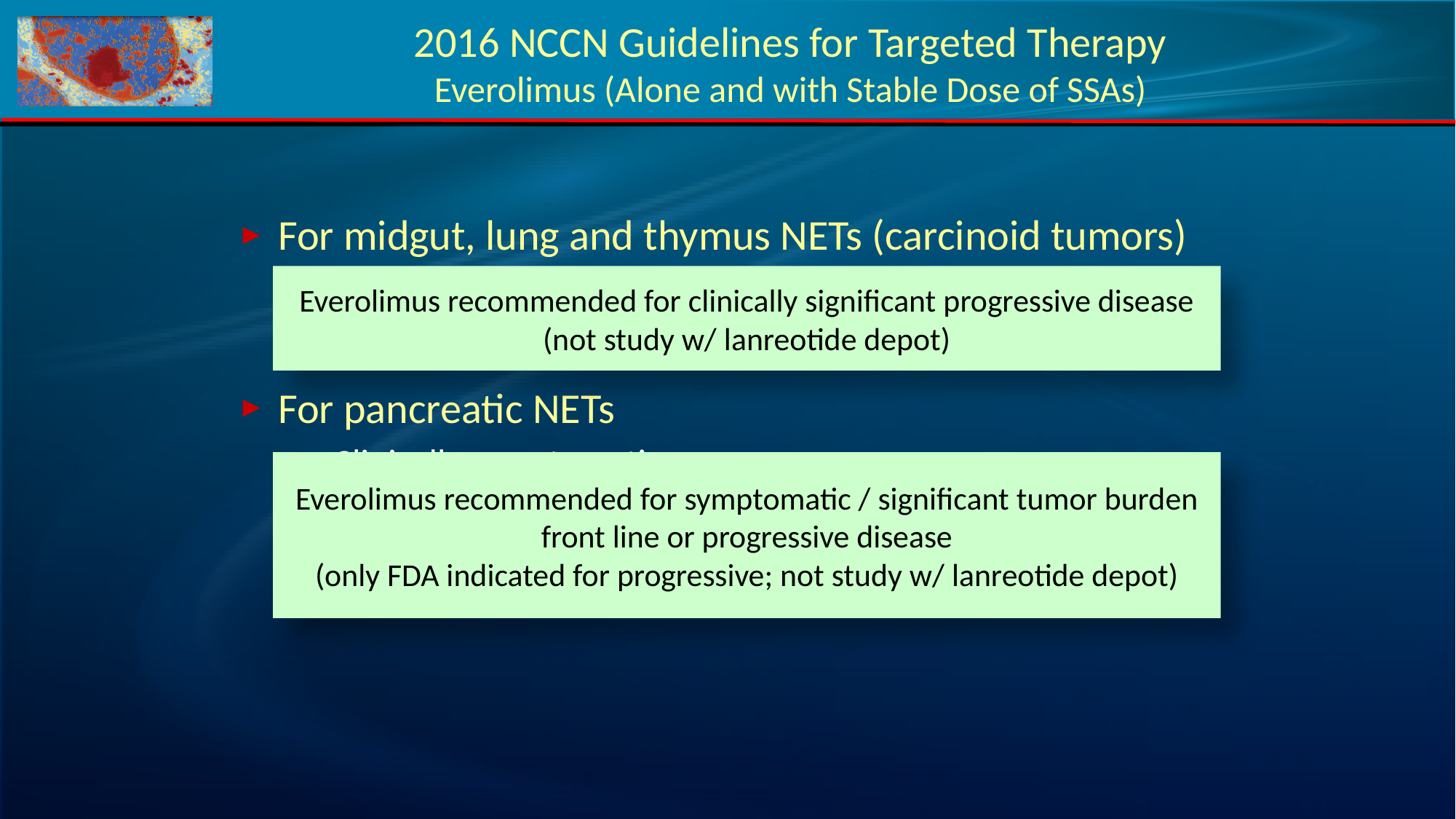

2016 NCCN Guidelines for Targeted Therapy
Everolimus (Alone and with Stable Dose of SSAs)
For midgut, lung and thymus NETs (carcinoid tumors)
Clinically significant progressive disease

For pancreatic NETs
Clinically symptomatic
Clinically significant tumor burden
Clinically significant progressive disease
Everolimus recommended for clinically significant progressive disease
(not study w/ lanreotide depot)
Everolimus recommended for symptomatic / significant tumor burden front line or progressive disease
(only FDA indicated for progressive; not study w/ lanreotide depot)